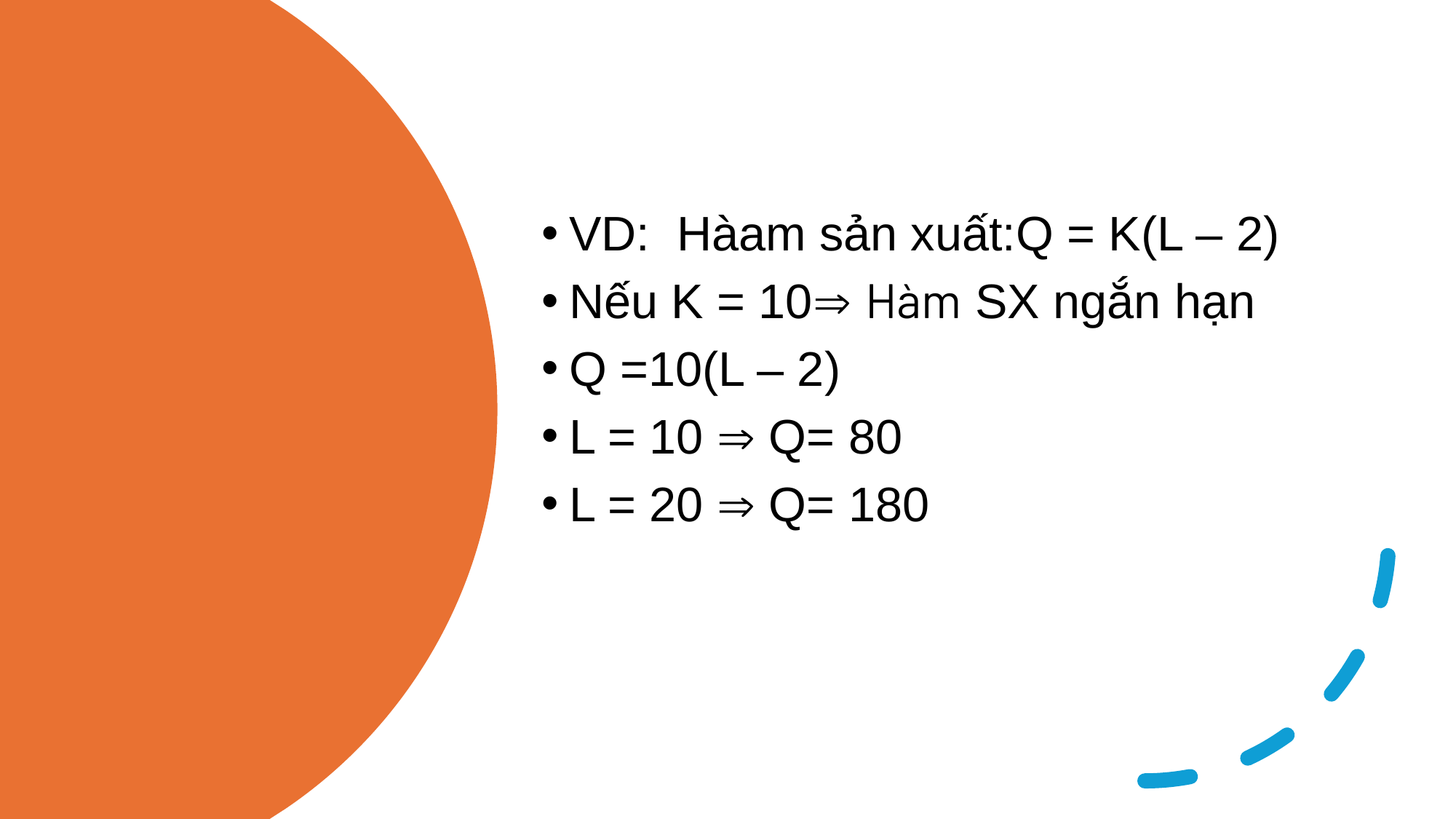

VD:  Hàam sản xuất:Q = K(L – 2)
Nếu K = 10⇒ Hàm SX ngắn hạn
Q =10(L – 2)
L = 10 ⇒ Q= 80
L = 20 ⇒ Q= 180

#